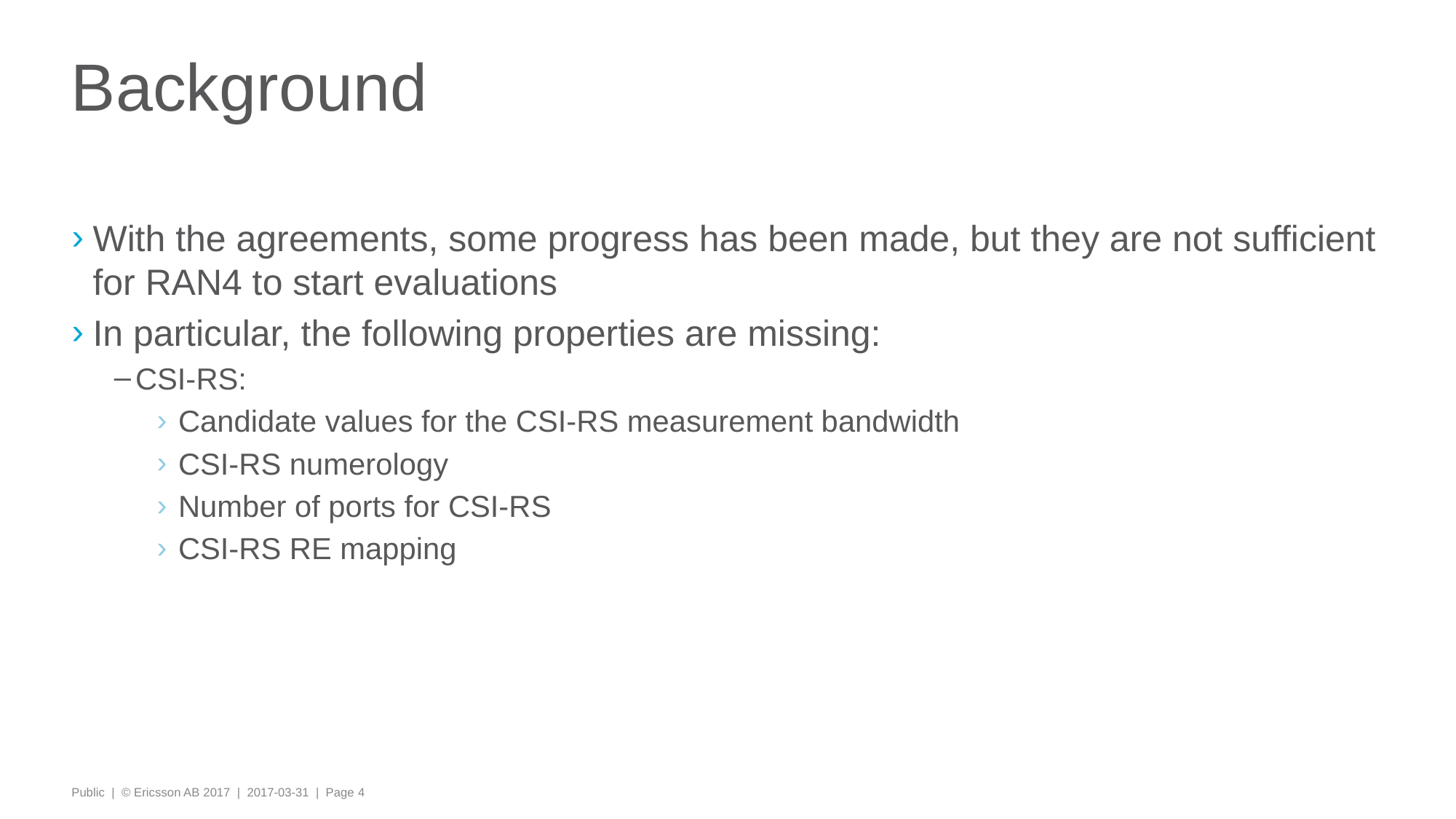

# Background
With the agreements, some progress has been made, but they are not sufficient for RAN4 to start evaluations
In particular, the following properties are missing:
CSI-RS:
Candidate values for the CSI-RS measurement bandwidth
CSI-RS numerology
Number of ports for CSI-RS
CSI-RS RE mapping